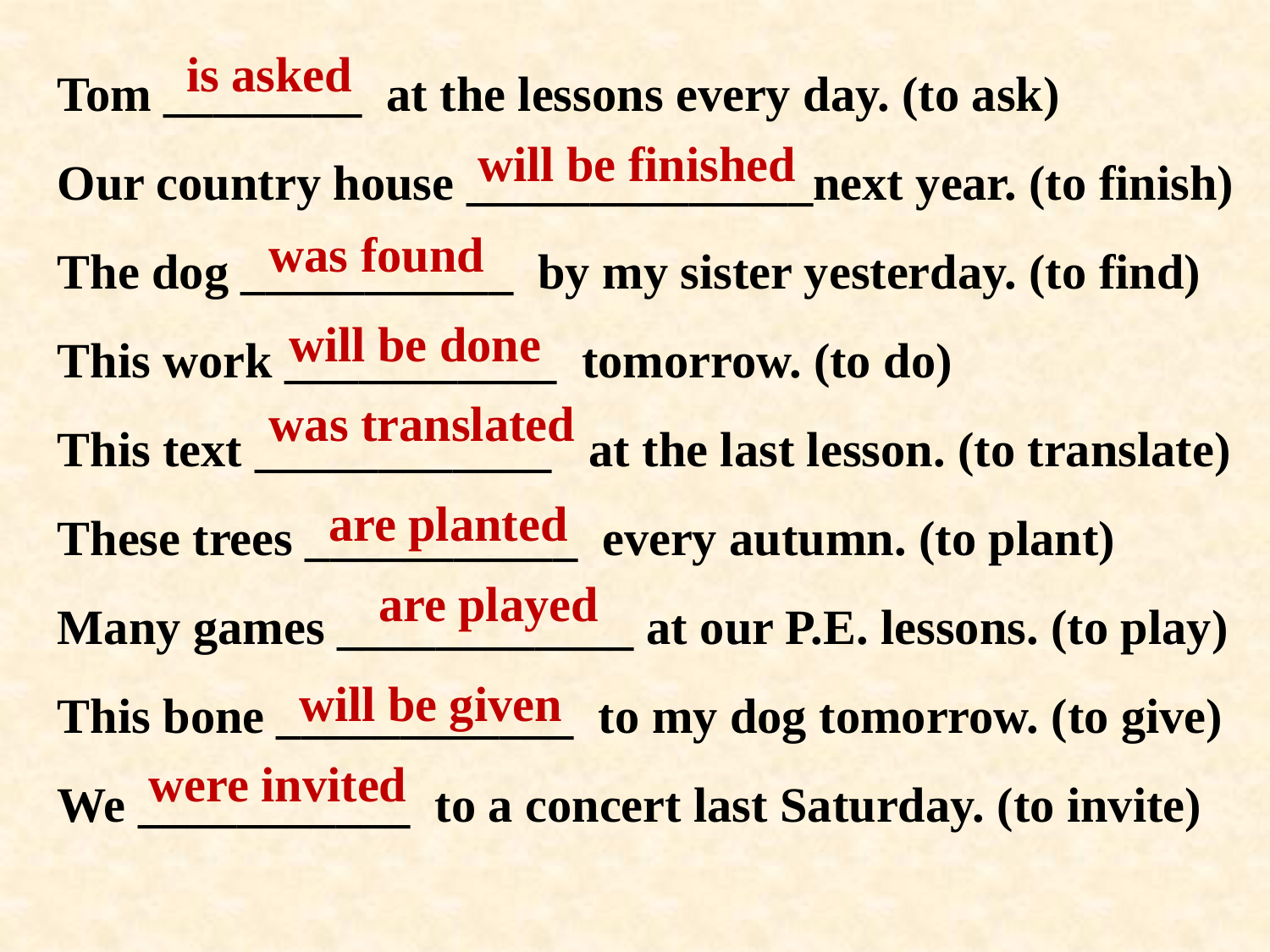

Tom ________  at the lessons every day. (to ask)
Our country house ______________next year. (to finish)
The dog ___________  by my sister yesterday. (to find)
This work ___________  tomorrow. (to do)
This text ____________   at the last lesson. (to translate)
These trees ___________  every autumn. (to plant)
Many games ____________ at our P.E. lessons. (to play)
This bone ____________  to my dog tomorrow. (to give)
We ___________  to a concert last Saturday. (to invite)
 is asked
will be finished
was found
will be done
was translated
are planted
are played
will be given
were invited